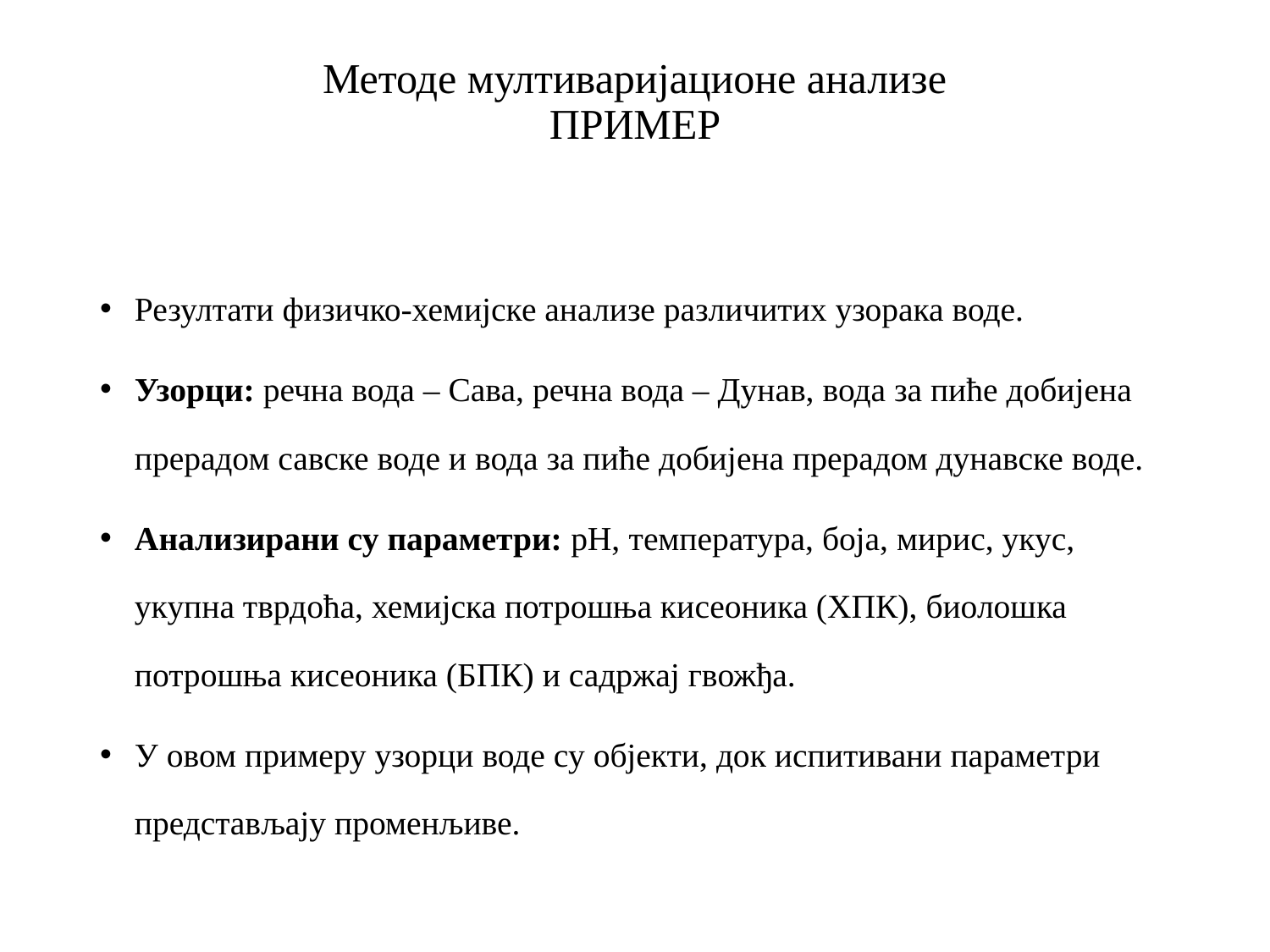

# Методе мултиваријационе анализе ПРИМЕР
Резултати физичко-хемијске анализе различитих узорака воде.
Узорци: речна вода – Сава, речна вода – Дунав, вода за пиће добијена прерадом савске воде и вода за пиће добијена прерадом дунавске воде.
Анализирани су параметри: pH, температура, боја, мирис, укус, укупна тврдоћа, хемијска потрошња кисеоника (ХПК), биолошка потрошња кисеоника (БПК) и садржај гвожђа.
У овом примеру узорци воде су објекти, док испитивани параметри представљају променљиве.